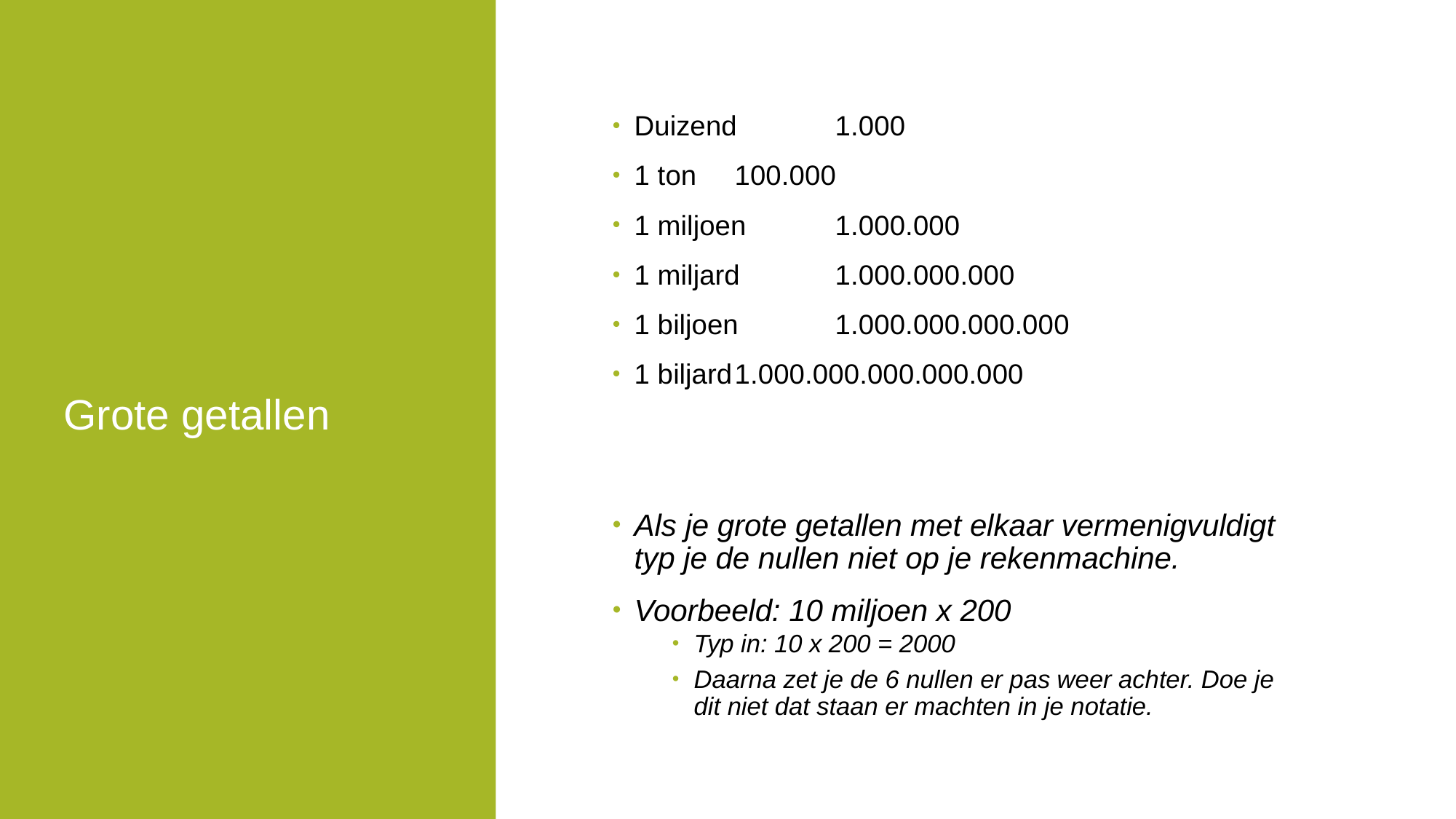

# Grote getallen
Duizend 		1.000
1 ton			100.000
1 miljoen		1.000.000
1 miljard		1.000.000.000
1 biljoen		1.000.000.000.000
1 biljard		1.000.000.000.000.000

Als je grote getallen met elkaar vermenigvuldigt typ je de nullen niet op je rekenmachine.
Voorbeeld: 10 miljoen x 200
Typ in: 10 x 200 = 2000
Daarna zet je de 6 nullen er pas weer achter. Doe je dit niet dat staan er machten in je notatie.